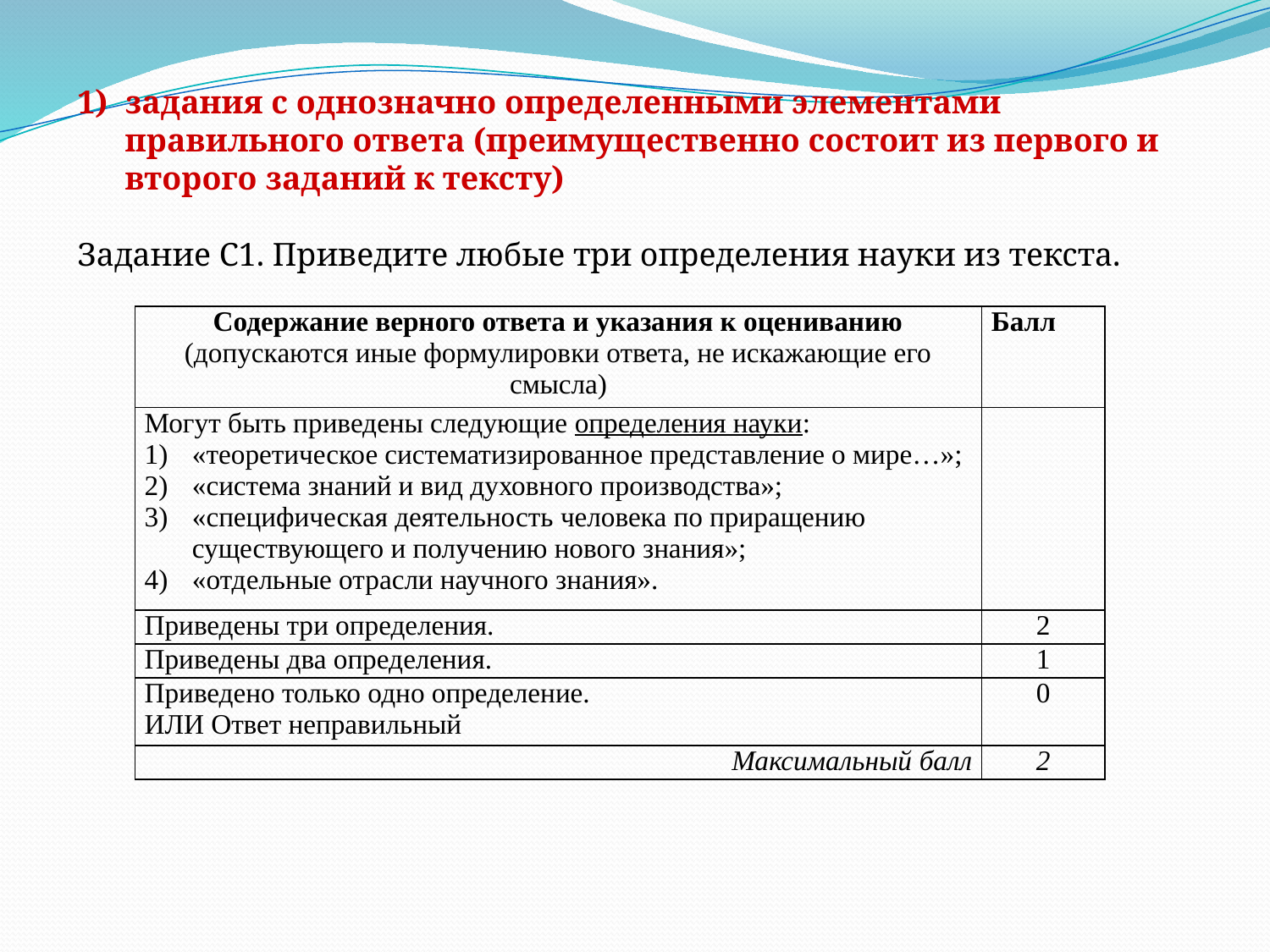

задания с однозначно определенными элементами правильного ответа (преимущественно состоит из первого и второго заданий к тексту)

Задание C1. Приведите любые три определения науки из текста.
| Содержание верного ответа и указания к оцениванию (допускаются иные формулировки ответа, не искажающие его смысла) | Балл |
| --- | --- |
| Могут быть приведены следующие определения науки: «теоретическое систематизированное представление о мире…»; «система знаний и вид духовного производства»; «специфическая деятельность человека по приращению существующего и получению нового знания»; «отдельные отрасли научного знания». |  |
| Приведены три определения. | 2 |
| Приведены два определения. | 1 |
| Приведено только одно определение. ИЛИ Ответ неправильный | 0 |
| Максимальный балл | 2 |